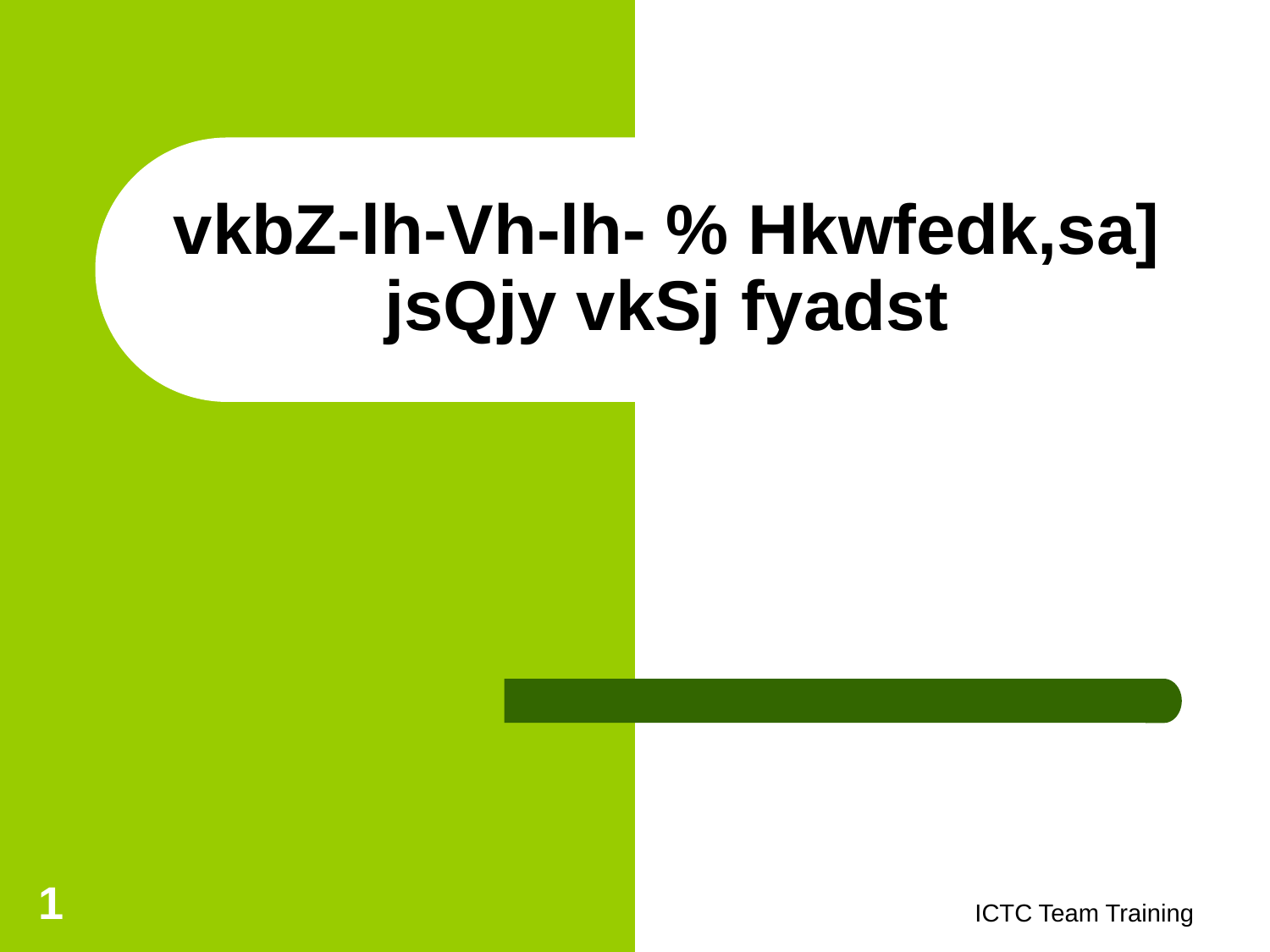

# vkbZ-lh-Vh-lh- % Hkwfedk,sa] jsQjy vkSj fyadst
1
ICTC Team Training